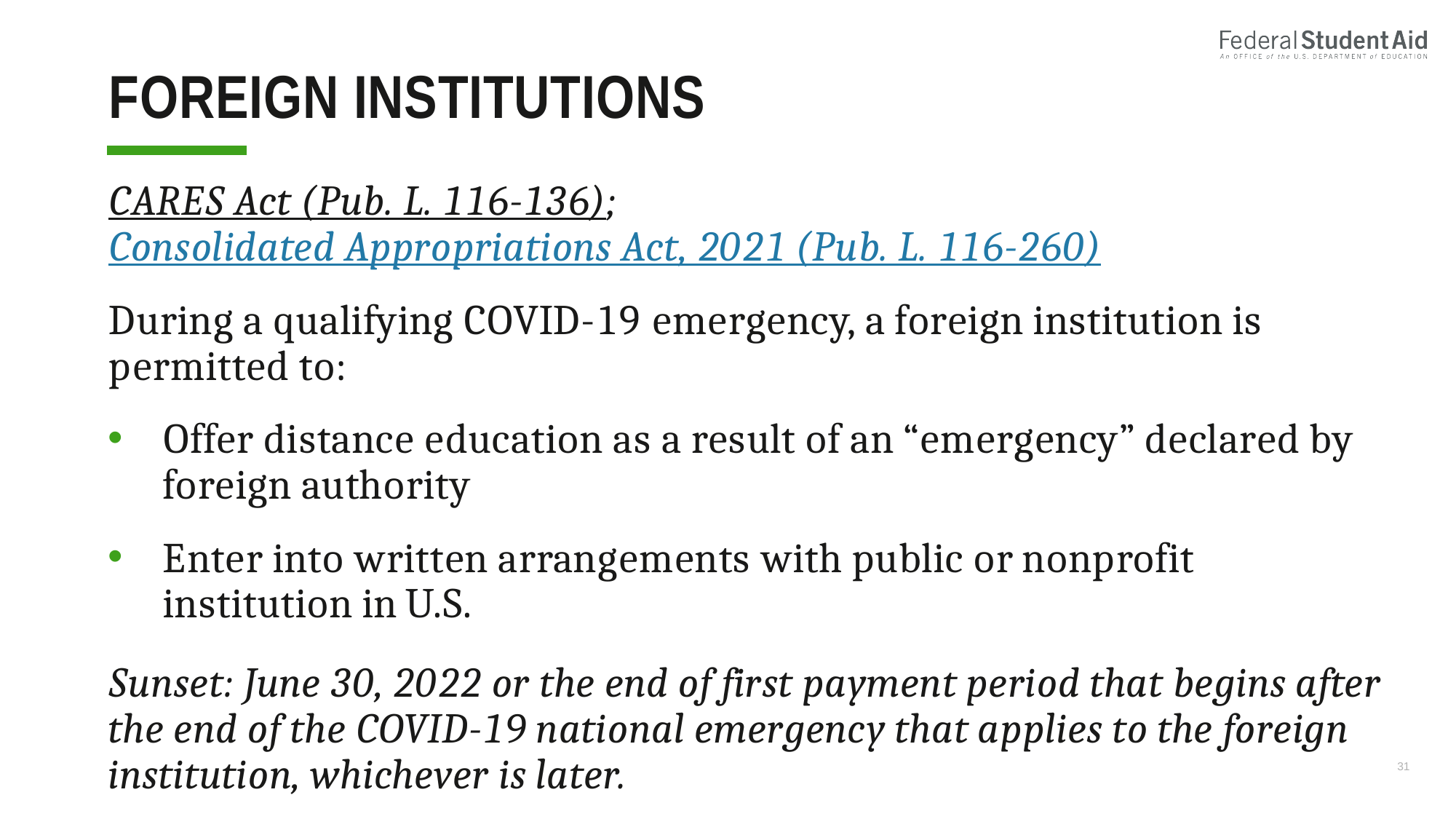

# Foreign institutions
CARES Act (Pub. L. 116-136); Consolidated Appropriations Act, 2021 (Pub. L. 116-260)
During a qualifying COVID-19 emergency, a foreign institution is permitted to:
Offer distance education as a result of an “emergency” declared by foreign authority
Enter into written arrangements with public or nonprofit institution in U.S.
Sunset: June 30, 2022 or the end of first payment period that begins after the end of the COVID-19 national emergency that applies to the foreign institution, whichever is later.

31